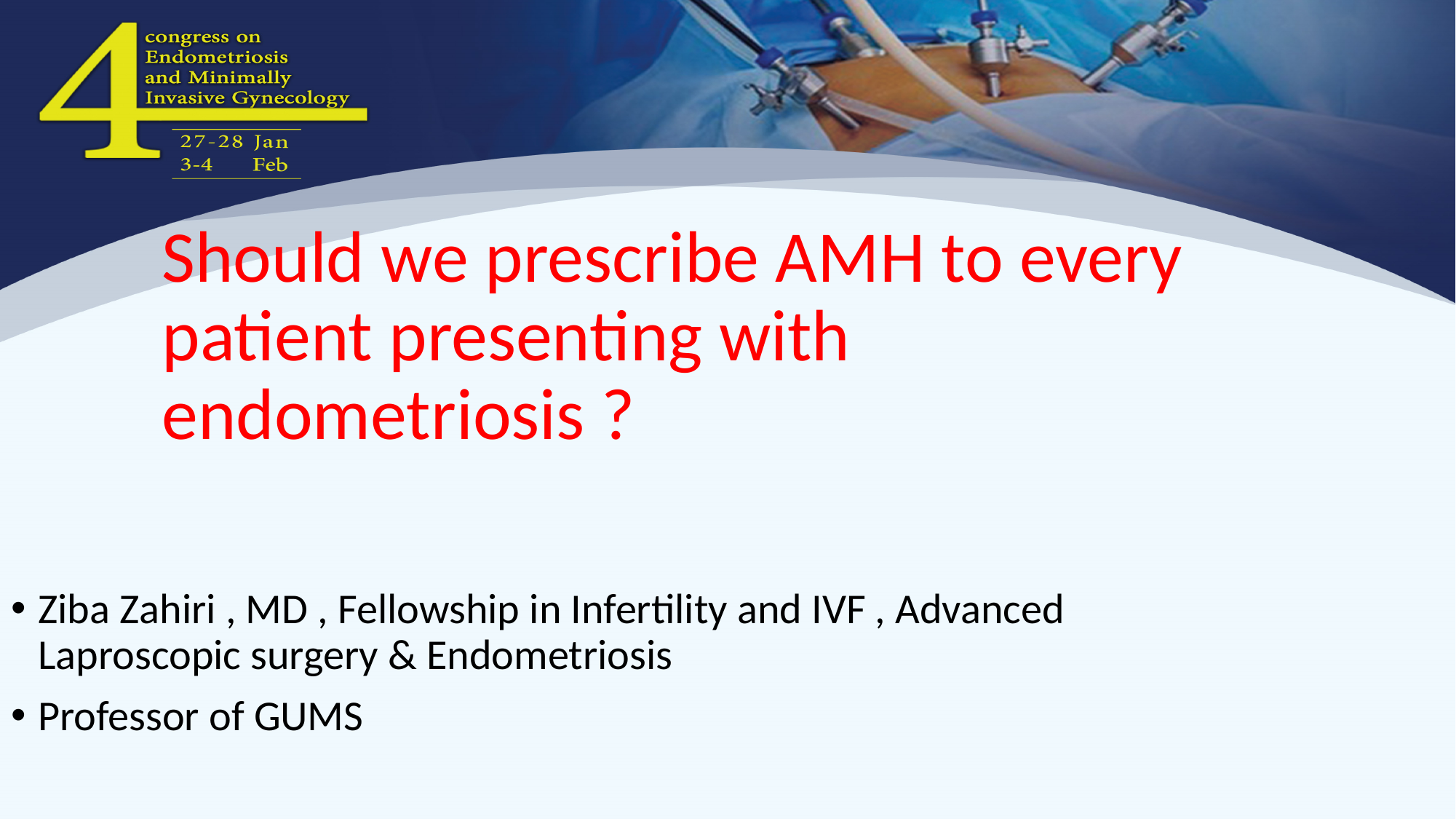

# Should we prescribe AMH to every patient presenting with endometriosis ?
Ziba Zahiri , MD , Fellowship in Infertility and IVF , Advanced Laproscopic surgery & Endometriosis
Professor of GUMS